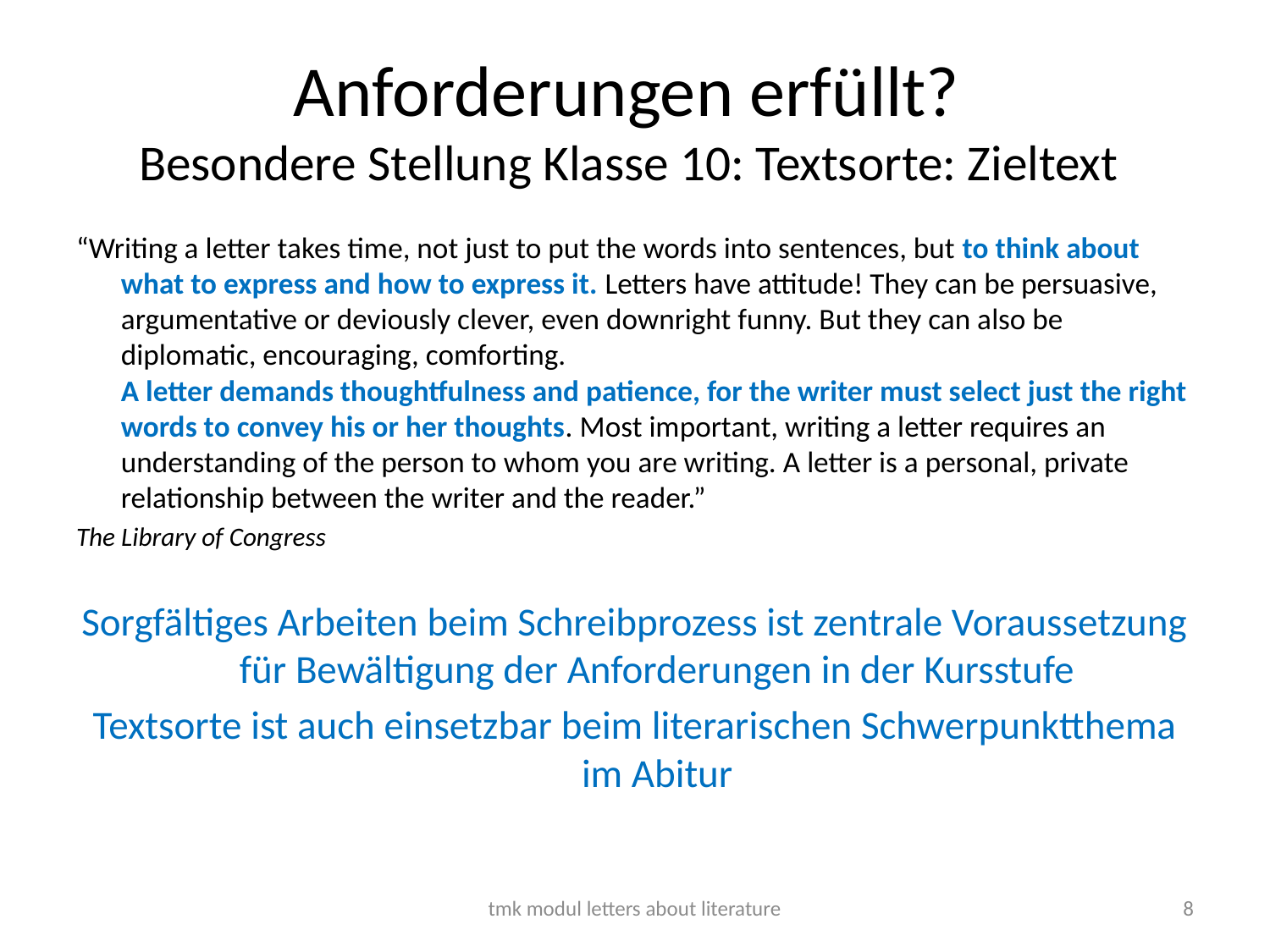

# Anforderungen erfüllt? Besondere Stellung Klasse 10: Textsorte: Zieltext
“Writing a letter takes time, not just to put the words into sentences, but to think about what to express and how to express it. Letters have attitude! They can be persuasive, argumentative or deviously clever, even downright funny. But they can also be diplomatic, encouraging, comforting.
A letter demands thoughtfulness and patience, for the writer must select just the right words to convey his or her thoughts. Most important, writing a letter requires an understanding of the person to whom you are writing. A letter is a personal, private relationship between the writer and the reader.”
The Library of Congress

Sorgfältiges Arbeiten beim Schreibprozess ist zentrale Voraussetzung für Bewältigung der Anforderungen in der Kursstufe
Textsorte ist auch einsetzbar beim literarischen Schwerpunktthema im Abitur
tmk modul letters about literature
8